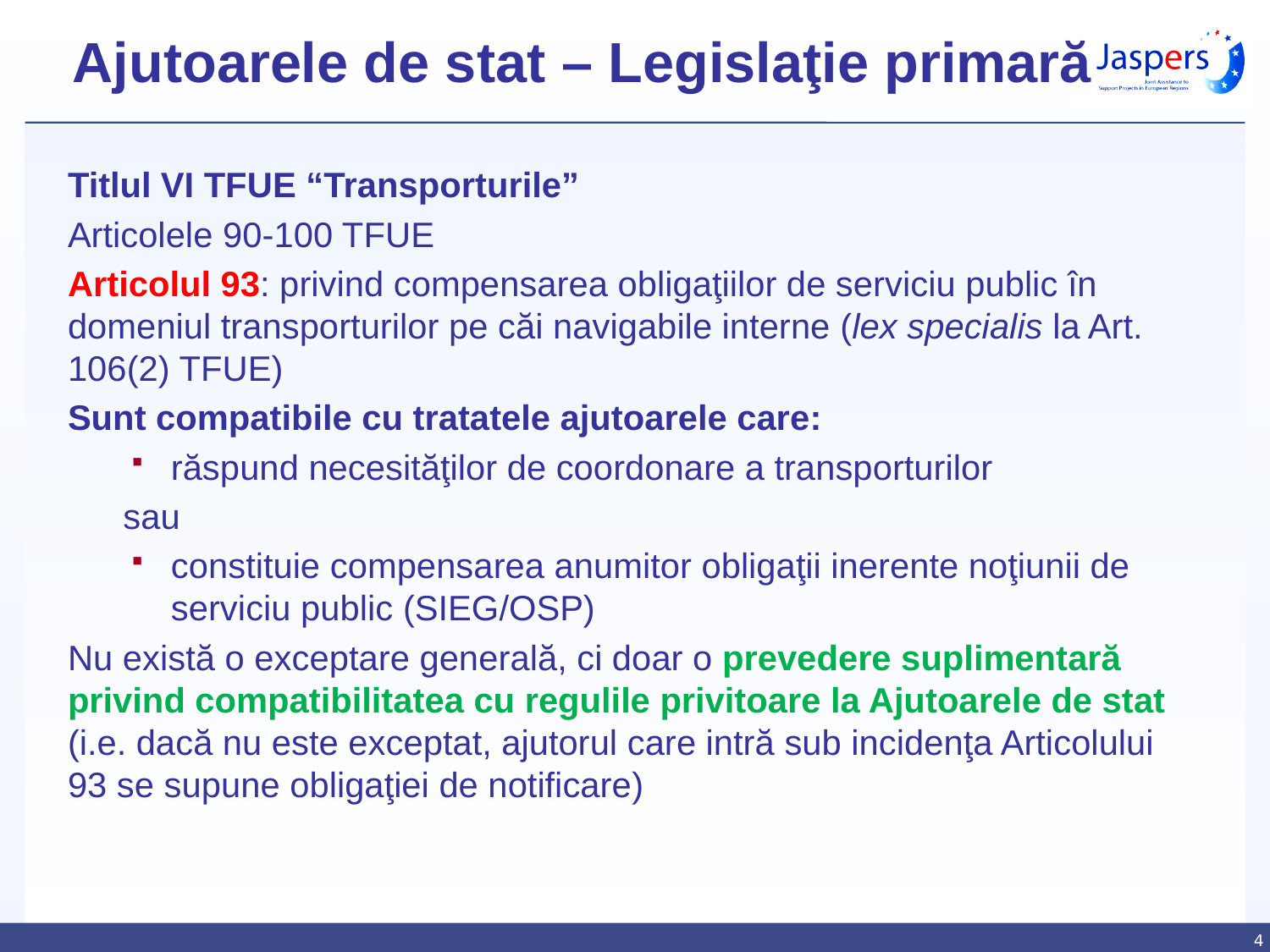

# Ajutoarele de stat – Legislaţie primară
Titlul VI TFUE “Transporturile”
Articolele 90-100 TFUE
Articolul 93: privind compensarea obligaţiilor de serviciu public în domeniul transporturilor pe căi navigabile interne (lex specialis la Art. 106(2) TFUE)
Sunt compatibile cu tratatele ajutoarele care:
răspund necesităţilor de coordonare a transporturilor
sau
constituie compensarea anumitor obligaţii inerente noţiunii de serviciu public (SIEG/OSP)
Nu există o exceptare generală, ci doar o prevedere suplimentară privind compatibilitatea cu regulile privitoare la Ajutoarele de stat (i.e. dacă nu este exceptat, ajutorul care intră sub incidenţa Articolului 93 se supune obligaţiei de notificare)

4